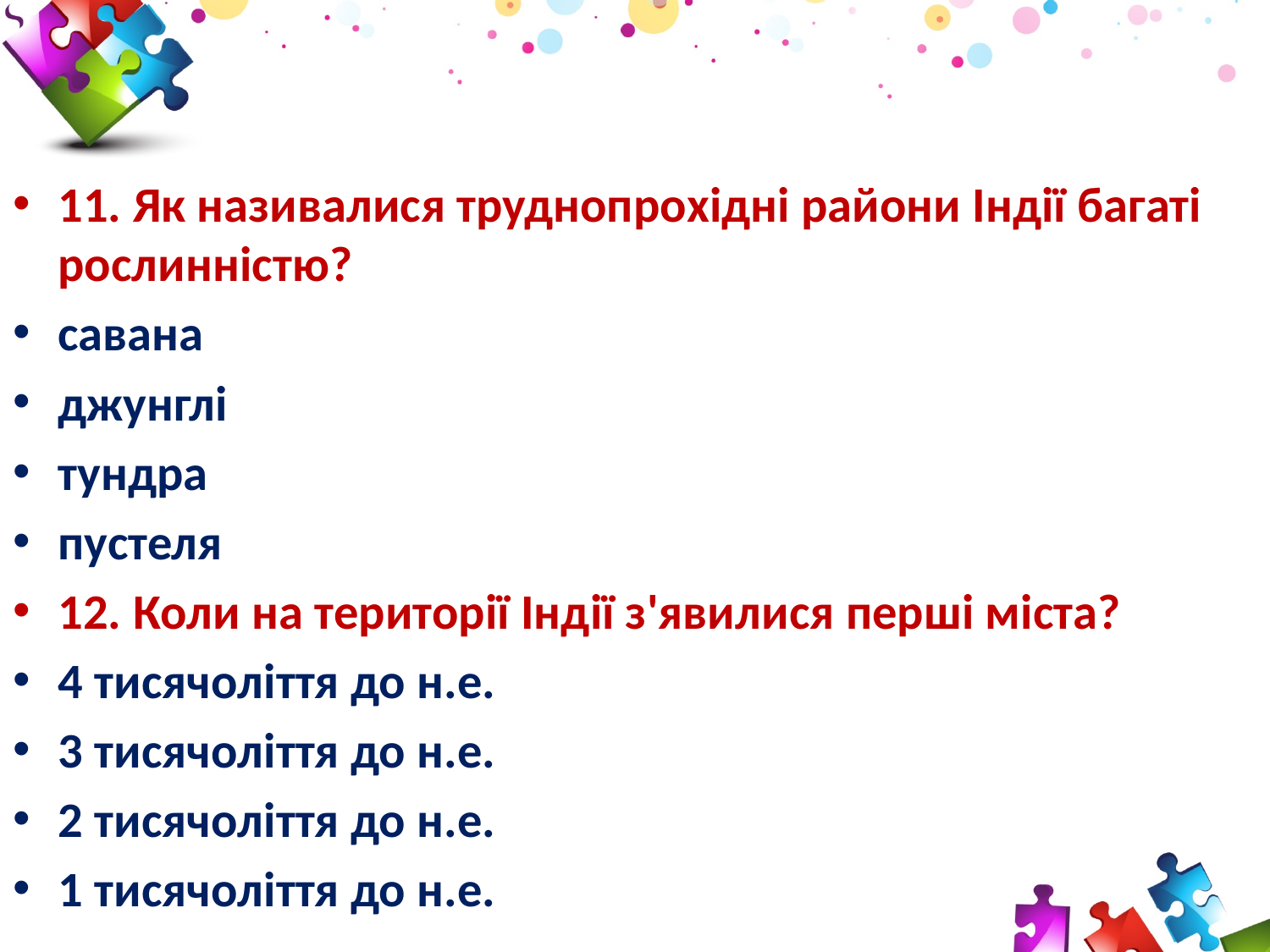

#
11. Як називалися труднопрохідні райони Індії багаті рослинністю?
савана
джунглі
тундра
пустеля
12. Коли на території Індії з'явилися перші міста?
4 тисячоліття до н.е.
3 тисячоліття до н.е.
2 тисячоліття до н.е.
1 тисячоліття до н.е.